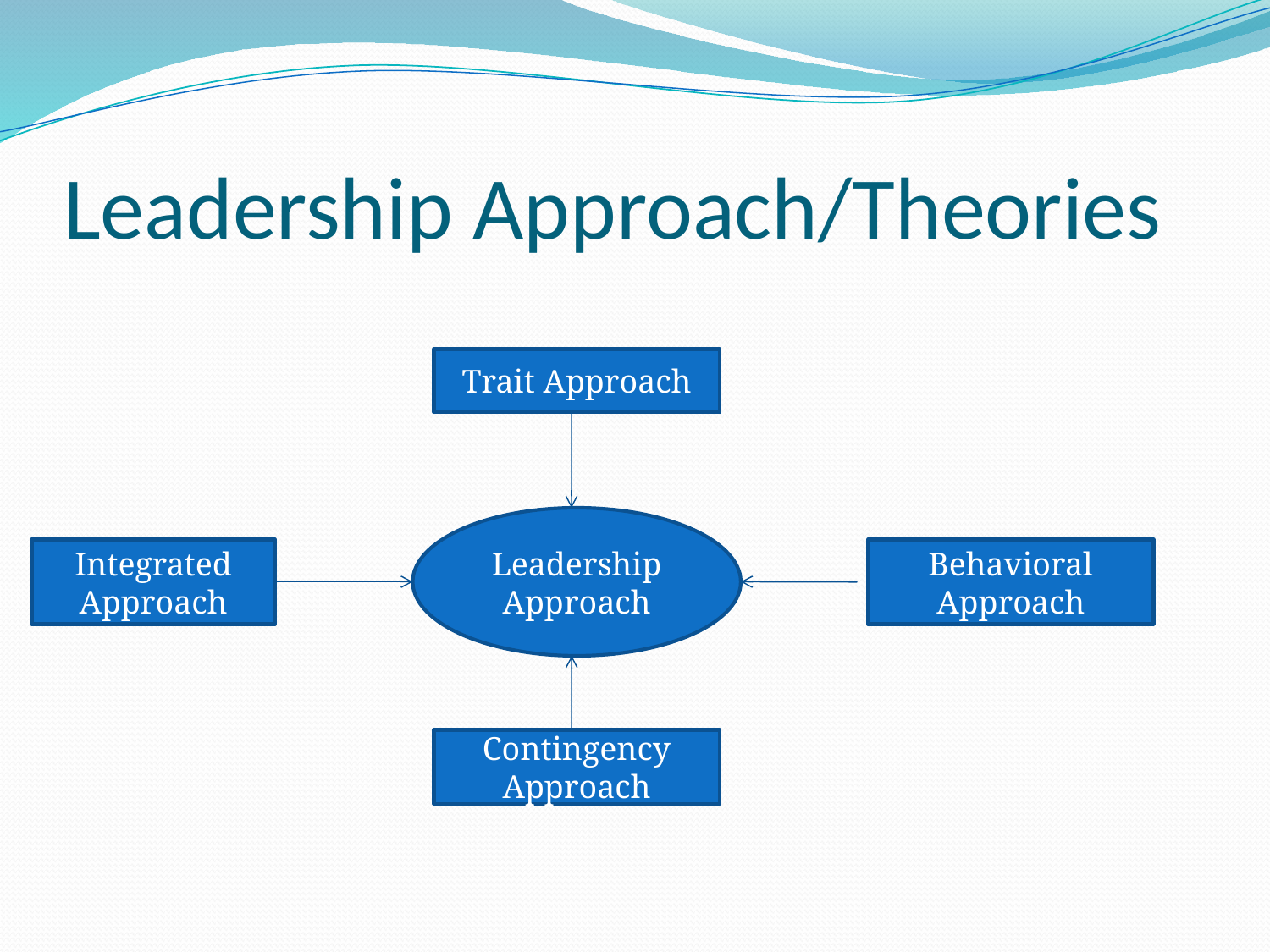

# Leadership Approach/Theories

Trait Approach
Leadership Approach
Integrated Approach
Behavioral Approach
Contingency Approach